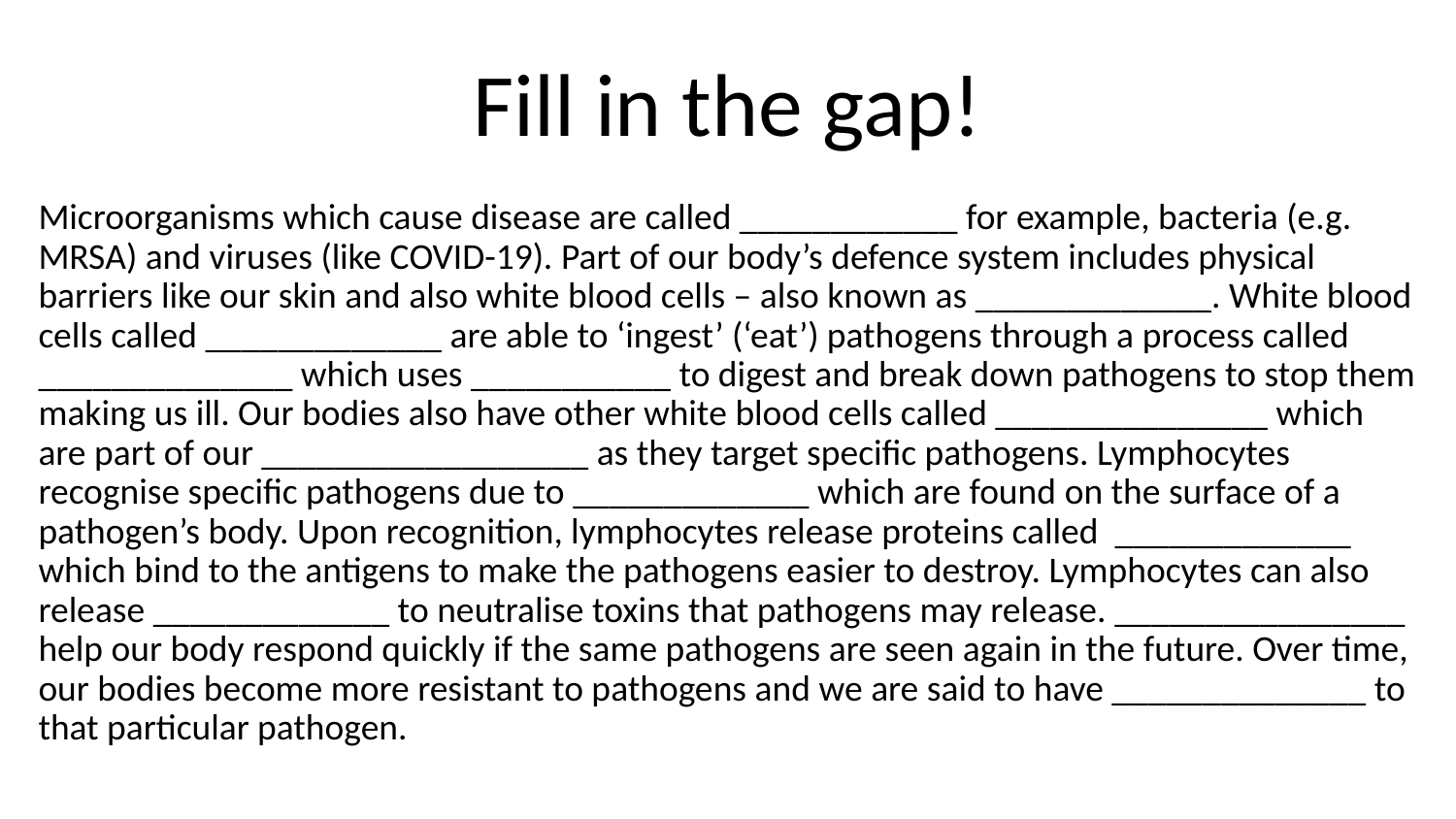

# Fill in the gap!
Microorganisms which cause disease are called ____________ for example, bacteria (e.g. MRSA) and viruses (like COVID-19). Part of our body’s defence system includes physical barriers like our skin and also white blood cells – also known as _____________. White blood cells called _____________ are able to ‘ingest’ (‘eat’) pathogens through a process called ______________ which uses ___________ to digest and break down pathogens to stop them making us ill. Our bodies also have other white blood cells called _______________ which are part of our __________________ as they target specific pathogens. Lymphocytes recognise specific pathogens due to _____________ which are found on the surface of a pathogen’s body. Upon recognition, lymphocytes release proteins called  _____________ which bind to the antigens to make the pathogens easier to destroy. Lymphocytes can also release _____________ to neutralise toxins that pathogens may release. ________________ help our body respond quickly if the same pathogens are seen again in the future. Over time, our bodies become more resistant to pathogens and we are said to have ______________ to that particular pathogen.